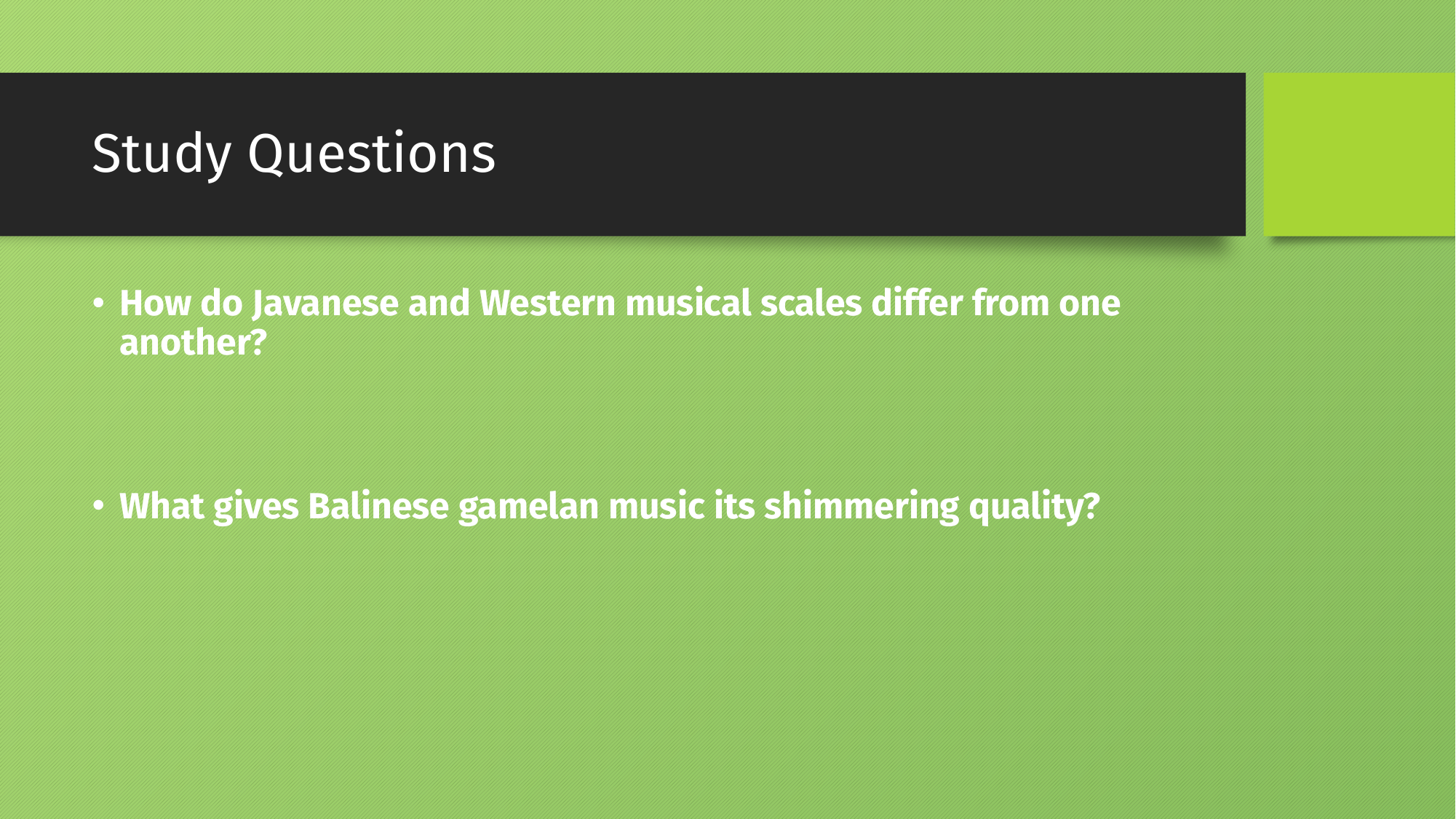

# Study Questions
How do Javanese and Western musical scales differ from one another?

What gives Balinese gamelan music its shimmering quality?